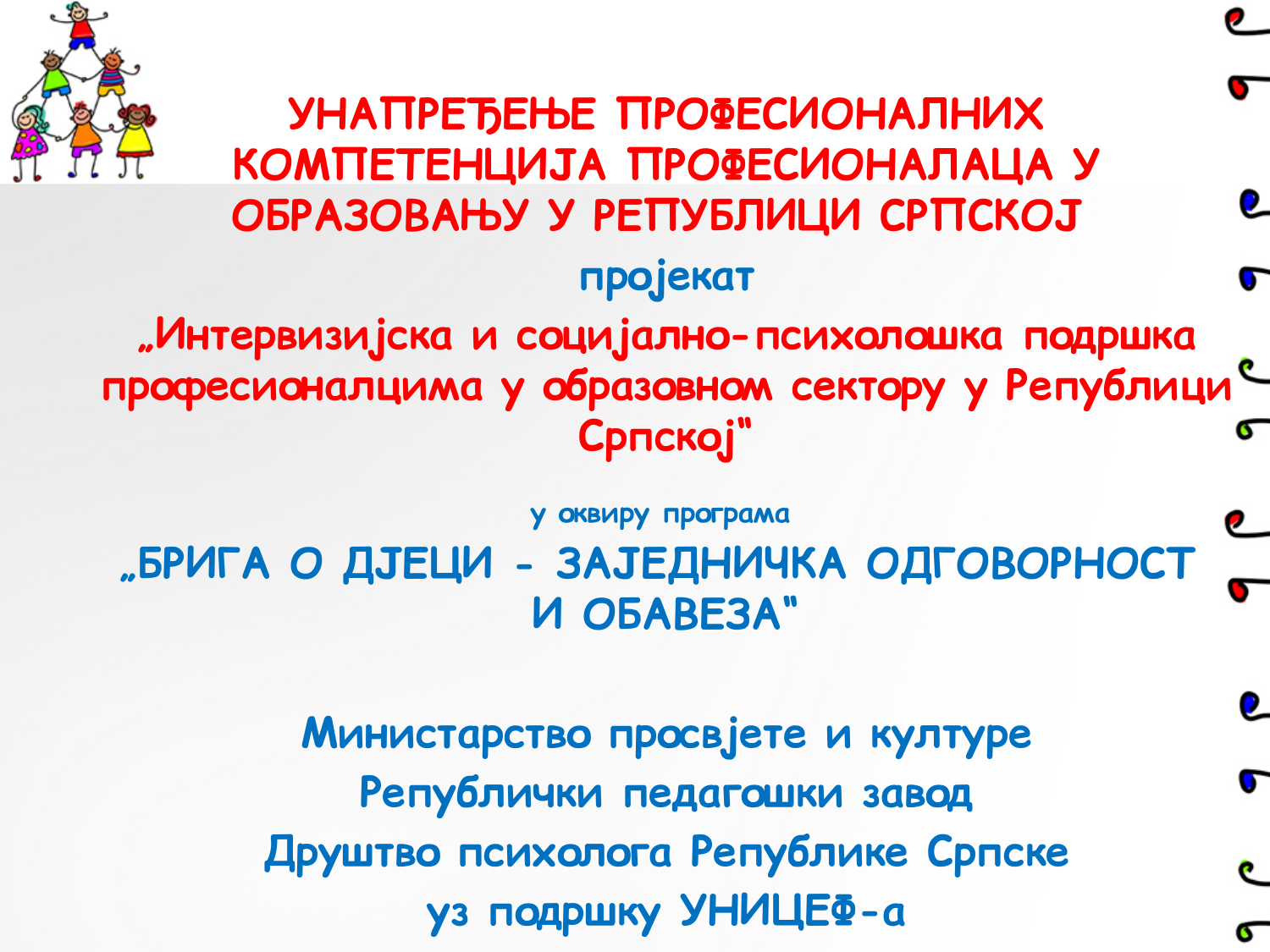

УНАПРЕЂЕЊЕ ПРОФЕСИОНАЛНИХ КОМПЕТЕНЦИЈА ПРОФЕСИОНАЛАЦА У ОБРАЗОВАЊУ У РЕПУБЛИЦИ СРПСКОЈ
пројекат
„Интервизијска и социјално-психолошка подршка професионалцима у образовном сектору у Републици Српској“

у оквиру програма
„БРИГА О ДЈЕЦИ - ЗАЈЕДНИЧКА ОДГОВОРНОСТ  И ОБАВЕЗА“

Министарство просвјете и културе
Републички педагошки завод
Друштво психолога Републике Српске
уз подршку УНИЦЕФ-а